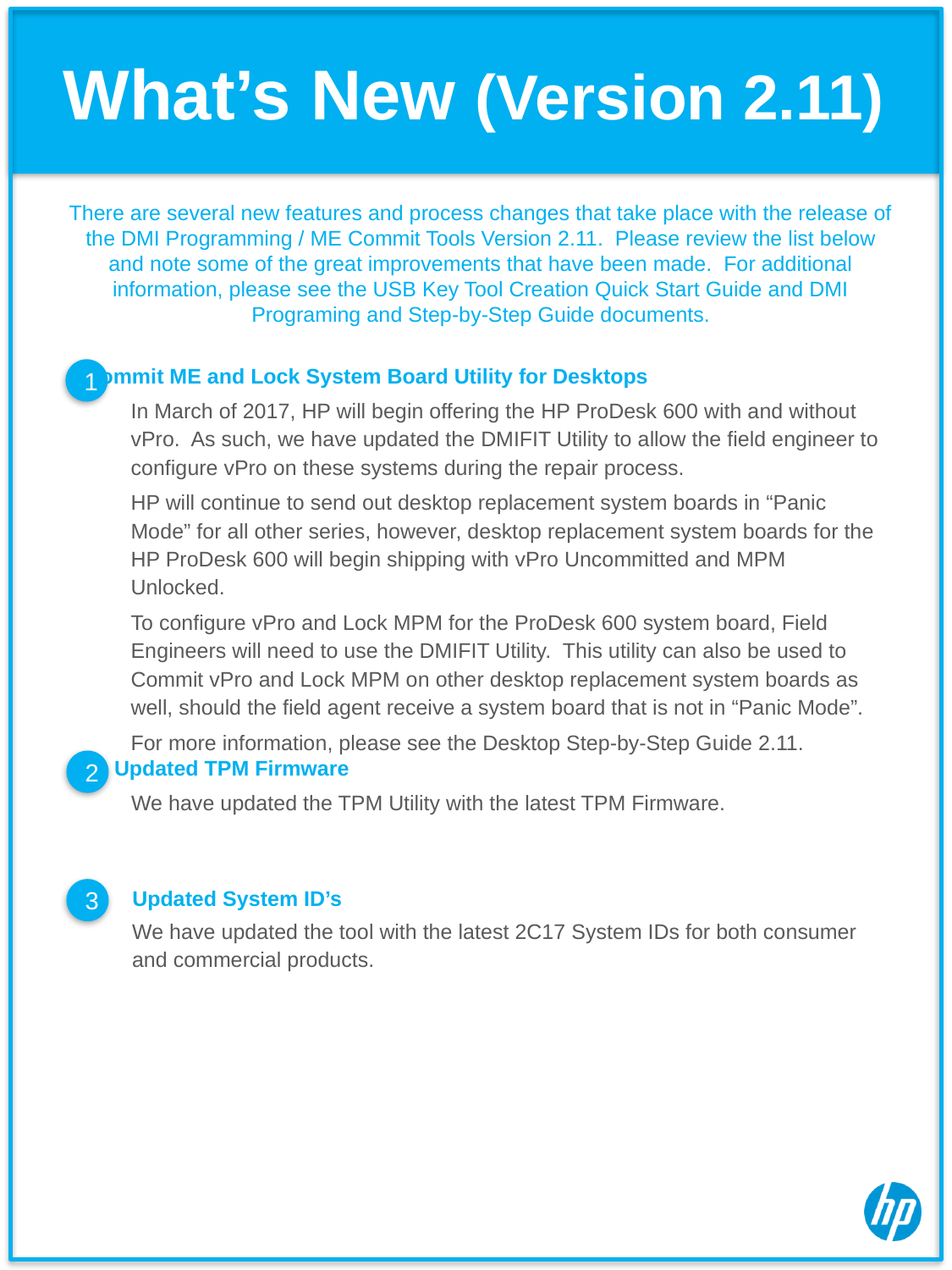

What’s New (Version 2.11)
There are several new features and process changes that take place with the release of the DMI Programming / ME Commit Tools Version 2.11.  Please review the list below and note some of the great improvements that have been made.  For additional information, please see the USB Key Tool Creation Quick Start Guide and DMI Programing and Step-by-Step Guide documents.
Commit ME and Lock System Board Utility for Desktops
1
In March of 2017, HP will begin offering the HP ProDesk 600 with and without vPro.  As such, we have updated the DMIFIT Utility to allow the field engineer to configure vPro on these systems during the repair process.
HP will continue to send out desktop replacement system boards in “Panic Mode” for all other series, however, desktop replacement system boards for the HP ProDesk 600 will begin shipping with vPro Uncommitted and MPM Unlocked.
To configure vPro and Lock MPM for the ProDesk 600 system board, Field Engineers will need to use the DMIFIT Utility.  This utility can also be used to Commit vPro and Lock MPM on other desktop replacement system boards as well, should the field agent receive a system board that is not in “Panic Mode”.
For more information, please see the Desktop Step-by-Step Guide 2.11.
Updated TPM Firmware
2
We have updated the TPM Utility with the latest TPM Firmware.
Updated System ID’s
3
We have updated the tool with the latest 2C17 System IDs for both consumer and commercial products.